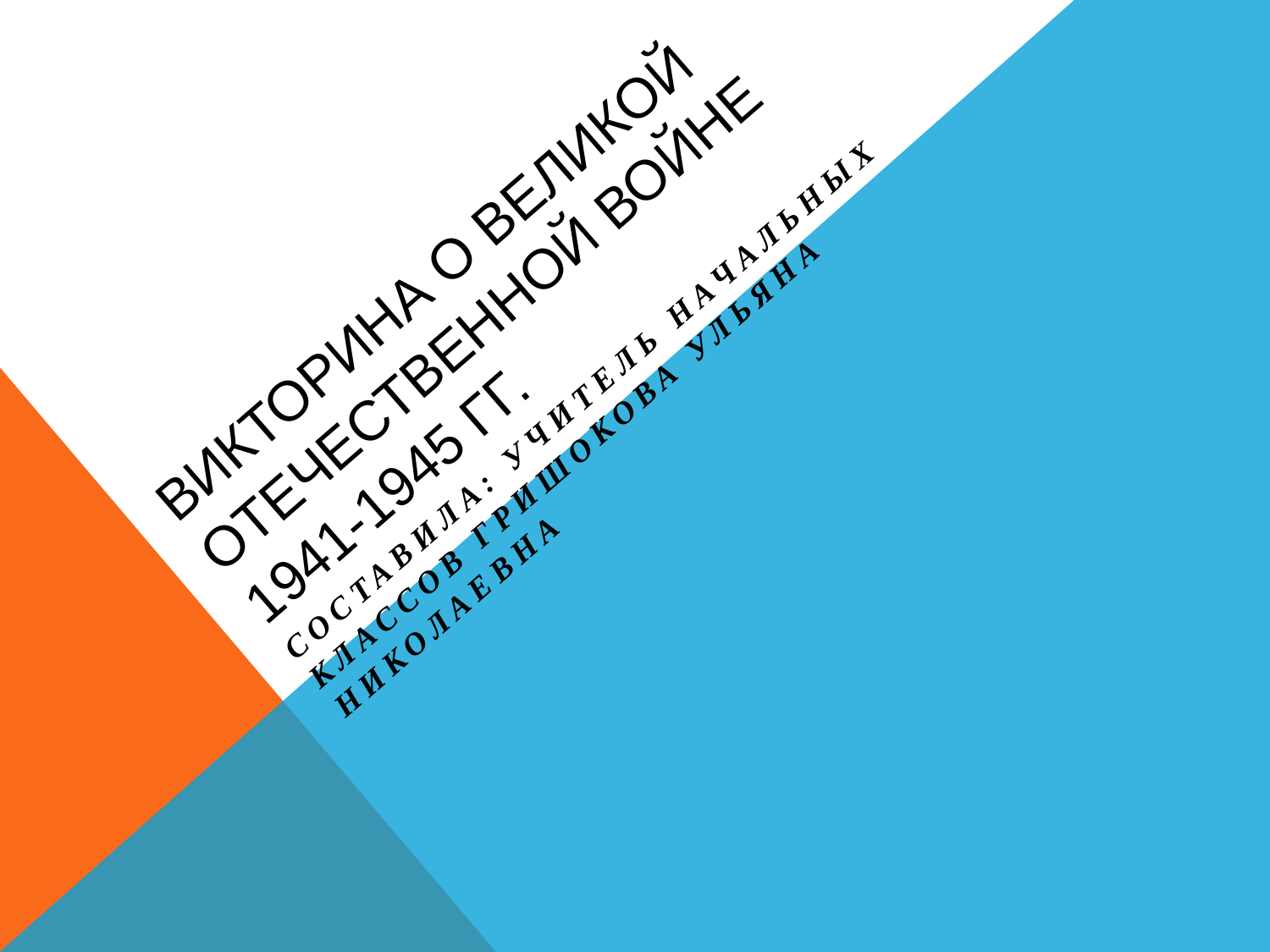

# Викторина о Великой Отечественной Войне 1941-1945 гг.
Составила: учитель начальных классов Гришокова Ульяна Николаевна